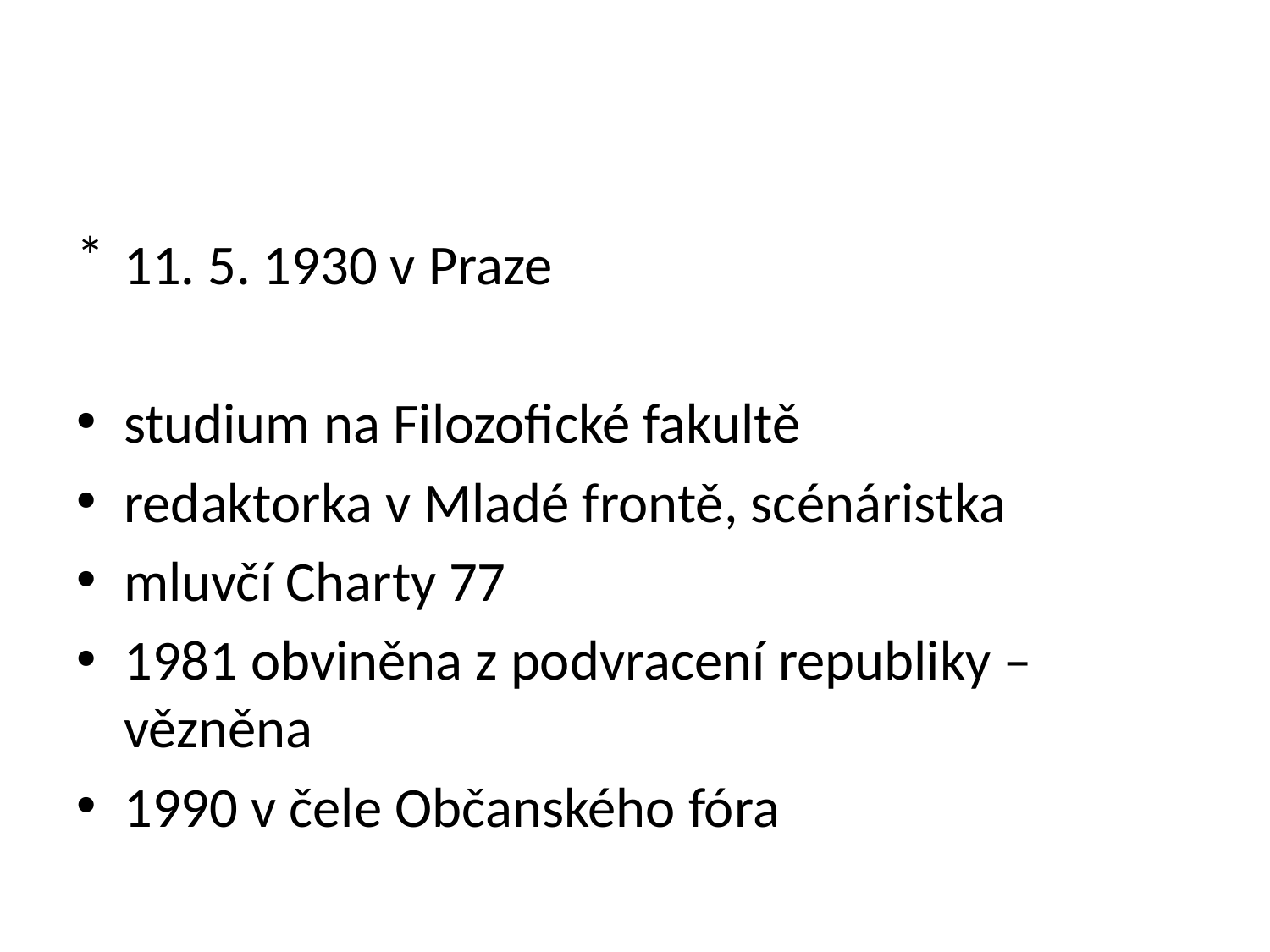

11. 5. 1930 v Praze

studium na Filozofické fakultě
redaktorka v Mladé frontě, scénáristka
mluvčí Charty 77
1981 obviněna z podvracení republiky – vězněna
1990 v čele Občanského fóra